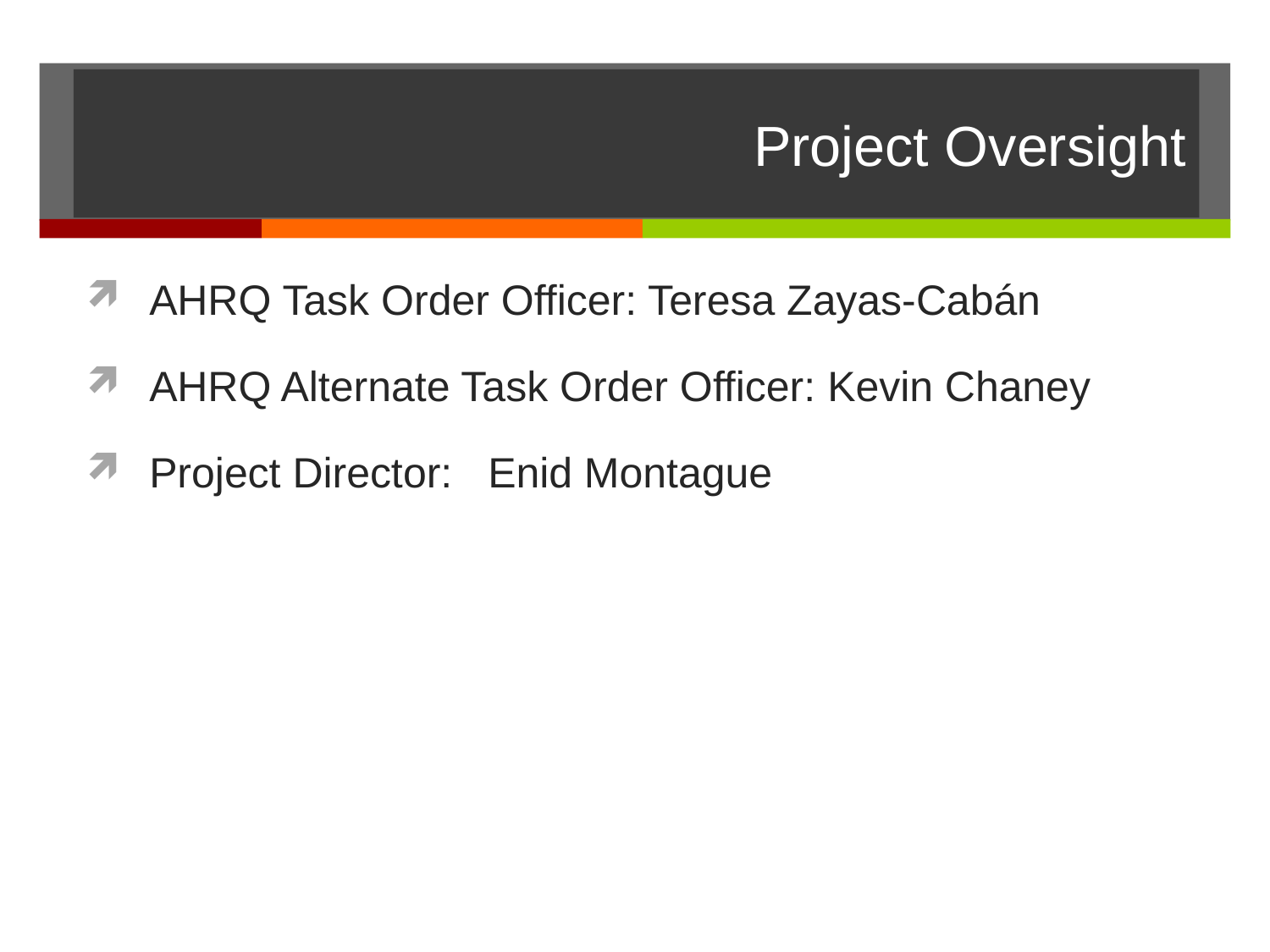

# Project Oversight
AHRQ Task Order Officer: Teresa Zayas-Cabán
AHRQ Alternate Task Order Officer: Kevin Chaney
Project Director:   Enid Montague